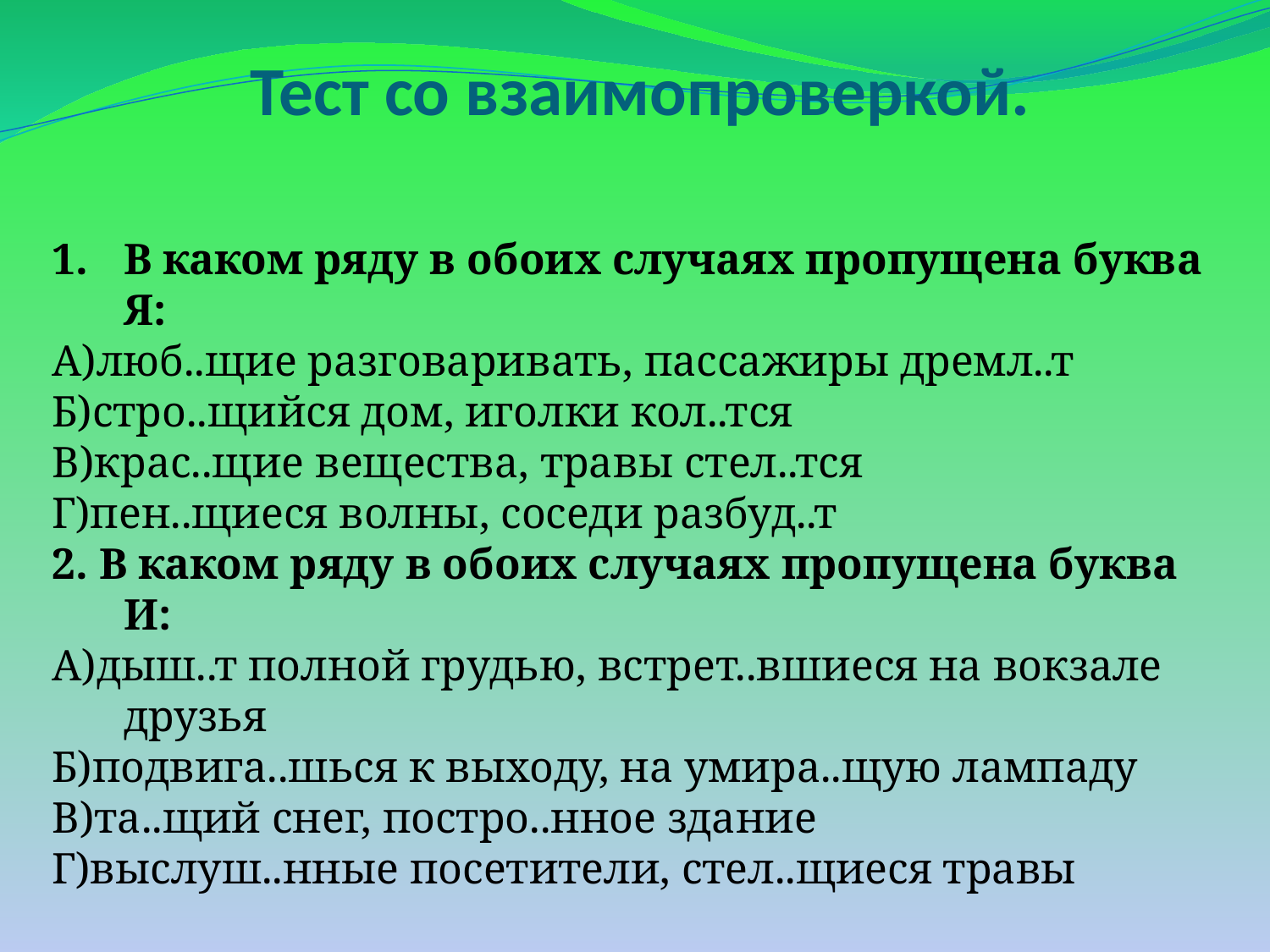

# Тест со взаимопроверкой.

В каком ряду в обоих случаях пропущена буква Я:
А)люб..щие разговаривать, пассажиры дремл..т
Б)стро..щийся дом, иголки кол..тся
В)крас..щие вещества, травы стел..тся
Г)пен..щиеся волны, соседи разбуд..т
2. В каком ряду в обоих случаях пропущена буква И:
А)дыш..т полной грудью, встрет..вшиеся на вокзале друзья
Б)подвига..шься к выходу, на умира..щую лампаду
В)та..щий снег, постро..нное здание
Г)выслуш..нные посетители, стел..щиеся травы